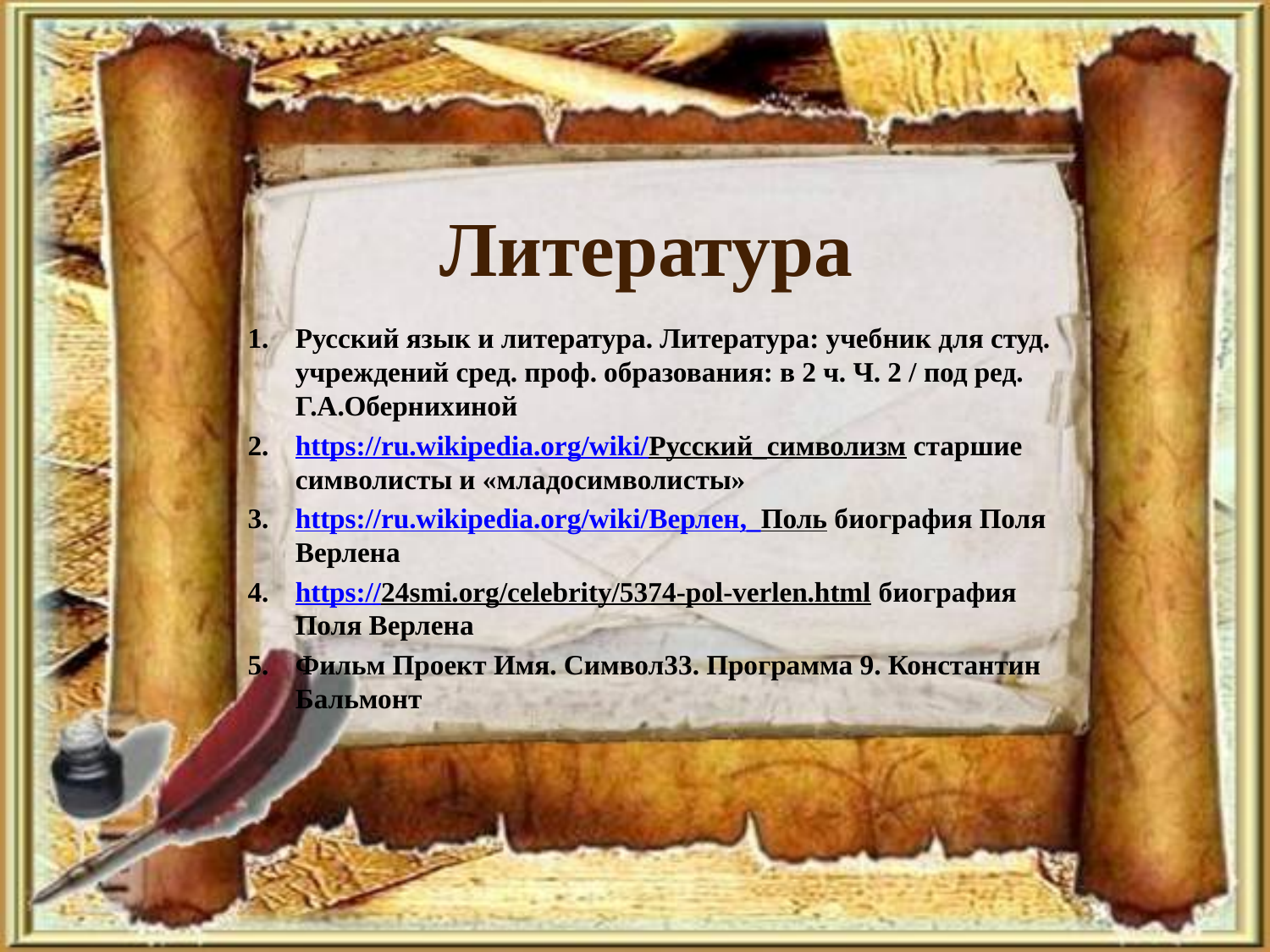

# Литература
Русский язык и литература. Литература: учебник для студ. учреждений сред. проф. образования: в 2 ч. Ч. 2 / под ред. Г.А.Обернихиной
https://ru.wikipedia.org/wiki/Русский_символизм старшие символисты и «младосимволисты»
https://ru.wikipedia.org/wiki/Верлен,_Поль биография Поля Верлена
https://24smi.org/celebrity/5374-pol-verlen.html биография Поля Верлена
Фильм Проект Имя. Символ33. Программа 9. Константин Бальмонт